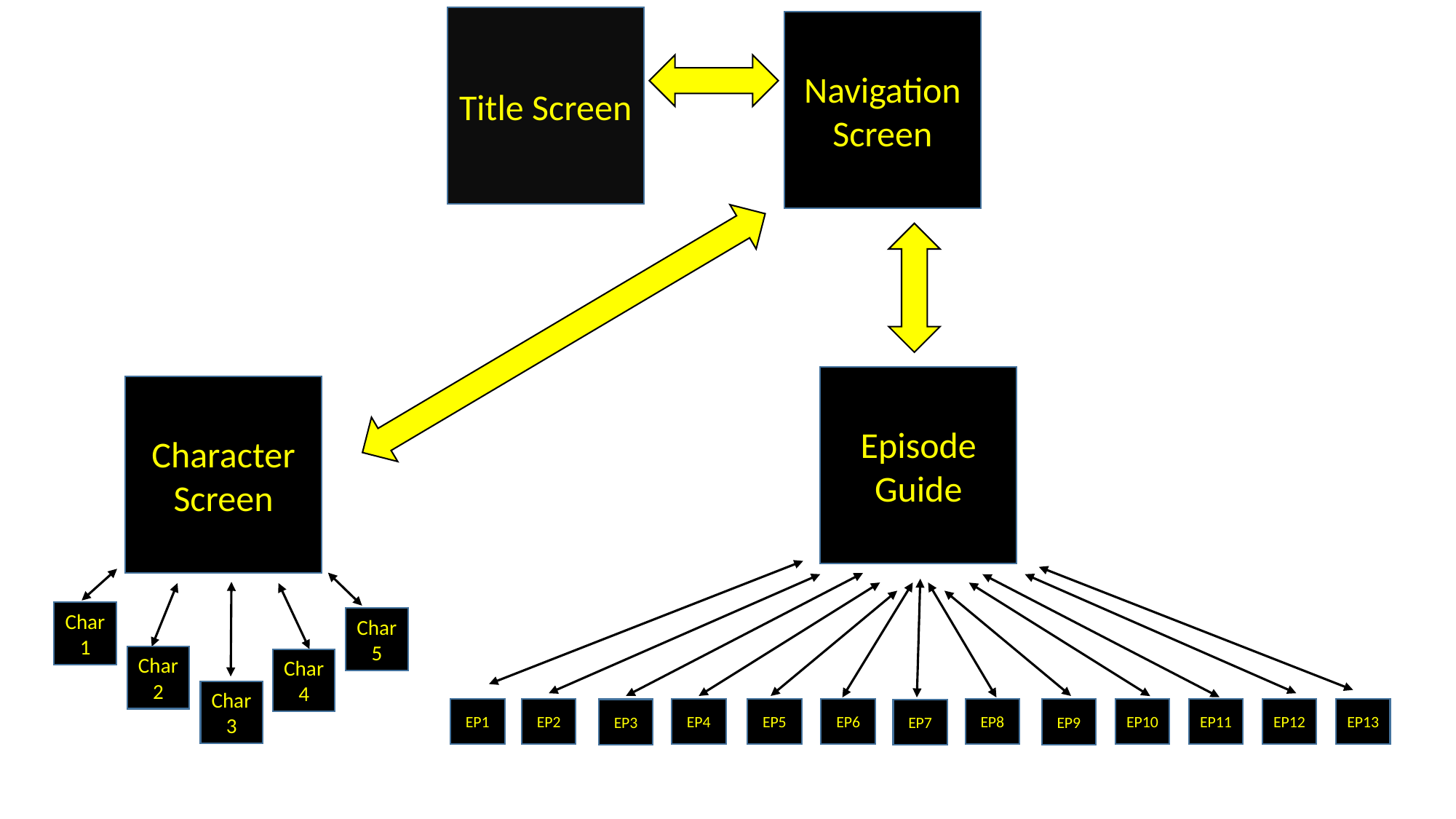

Title Screen
Navigation Screen

Episode Guide
Character Screen
Char1
Char5
Char2
Char4
Char3
EP1
EP2
EP4
EP5
EP6
EP8
EP10
EP11
EP12
EP13
EP9
EP3
EP7